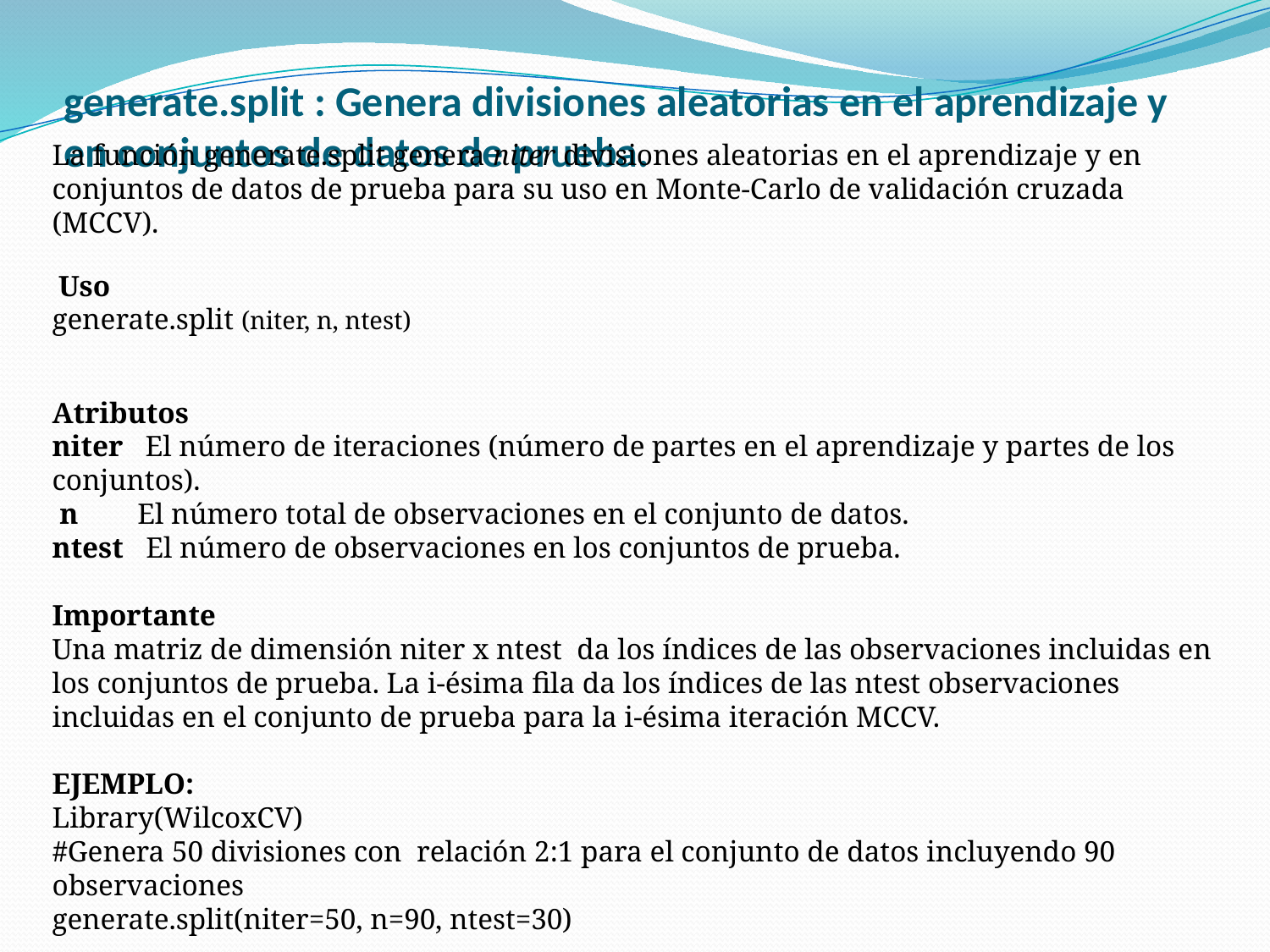

# generate.split : Genera divisiones aleatorias en el aprendizaje y en conjuntos de datos de prueba.
La función generate.split genera niter divisiones aleatorias en el aprendizaje y en  conjuntos de datos de prueba para su uso en Monte-Carlo de validación cruzada (MCCV).

 Uso
generate.split (niter, n, ntest)

Atributos
niter   El número de iteraciones (número de partes en el aprendizaje y partes de los conjuntos).
 n        El número total de observaciones en el conjunto de datos.
ntest   El número de observaciones en los conjuntos de prueba.

Importante
Una matriz de dimensión niter x ntest  da los índices de las observaciones incluidas en los conjuntos de prueba. La i-ésima fila da los índices de las ntest observaciones incluidas en el conjunto de prueba para la i-ésima iteración MCCV.

EJEMPLO:
Library(WilcoxCV)
#Genera 50 divisiones con  relación 2:1 para el conjunto de datos incluyendo 90 observaciones
generate.split(niter=50, n=90, ntest=30)